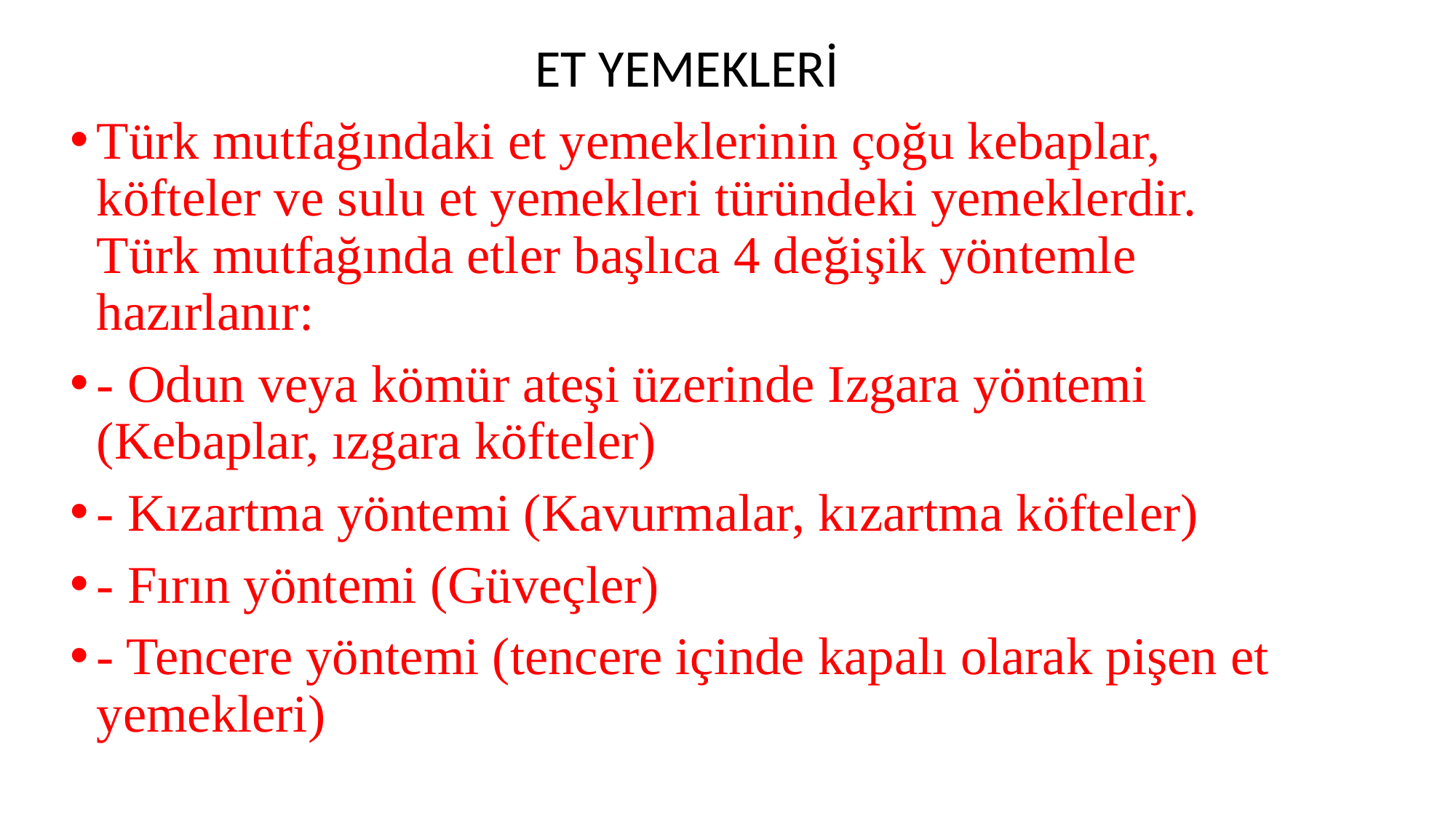

ET YEMEKLERİ
Türk mutfağındaki et yemeklerinin çoğu kebaplar, köfteler ve sulu et yemekleri türündeki yemeklerdir. Türk mutfağında etler başlıca 4 değişik yöntemle hazırlanır:
- Odun veya kömür ateşi üzerinde Izgara yöntemi (Kebaplar, ızgara köfteler)
- Kızartma yöntemi (Kavurmalar, kızartma köfteler)
- Fırın yöntemi (Güveçler)
- Tencere yöntemi (tencere içinde kapalı olarak pişen et yemekleri)